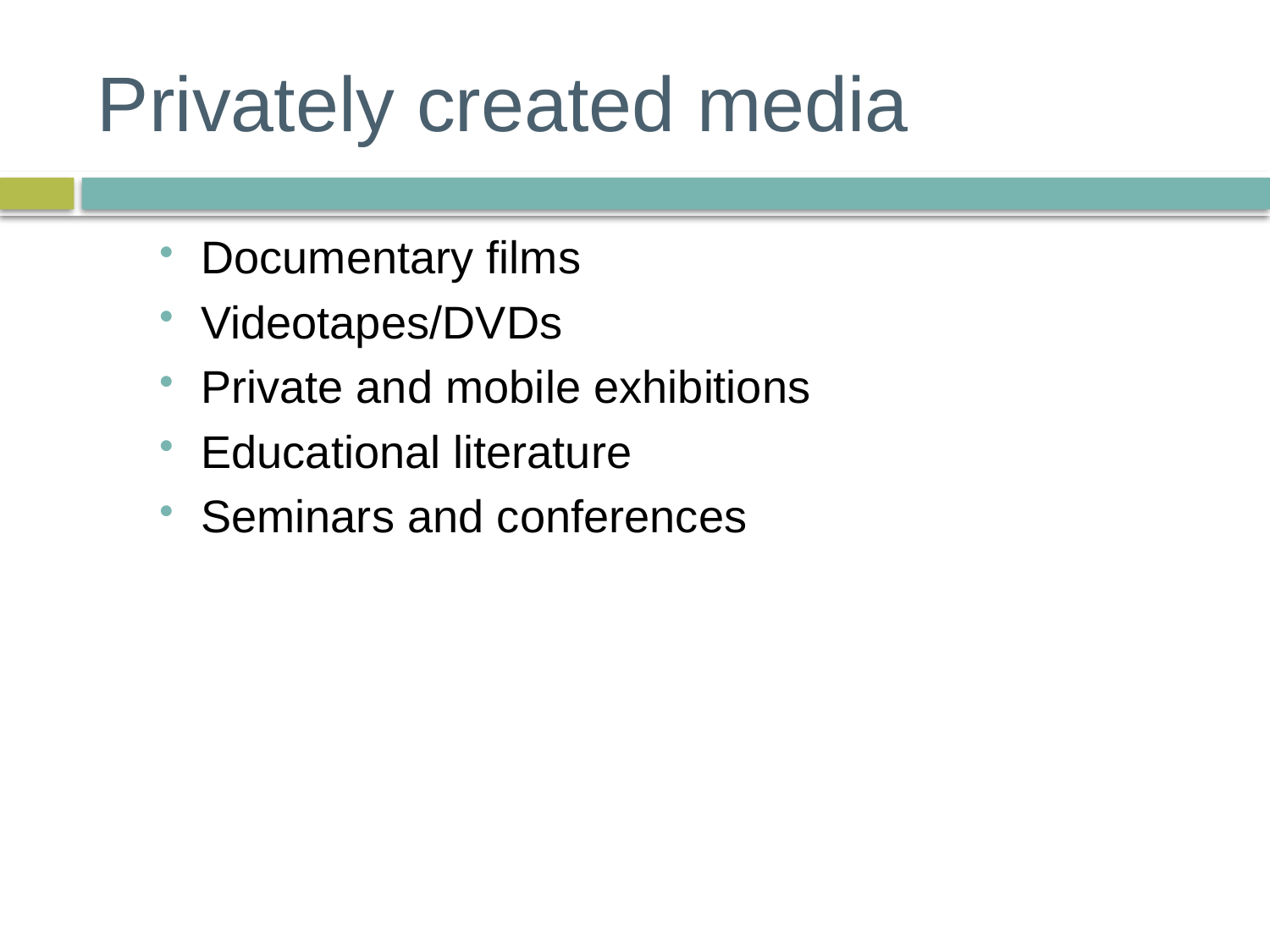

# Privately created media
Documentary films
Videotapes/DVDs
Private and mobile exhibitions
Educational literature
Seminars and conferences